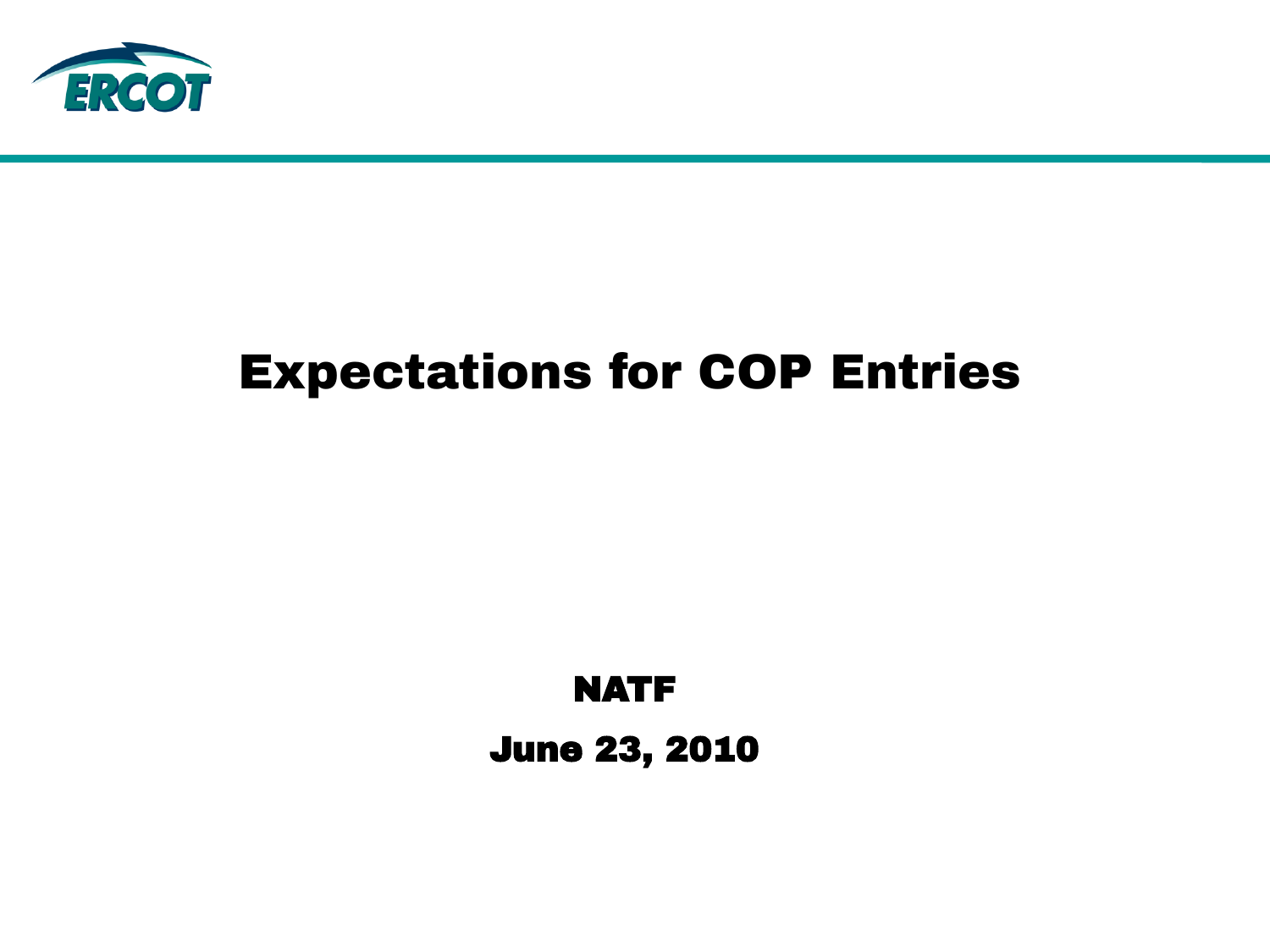

# Expectations for COP Entries

NATF
June 23, 2010